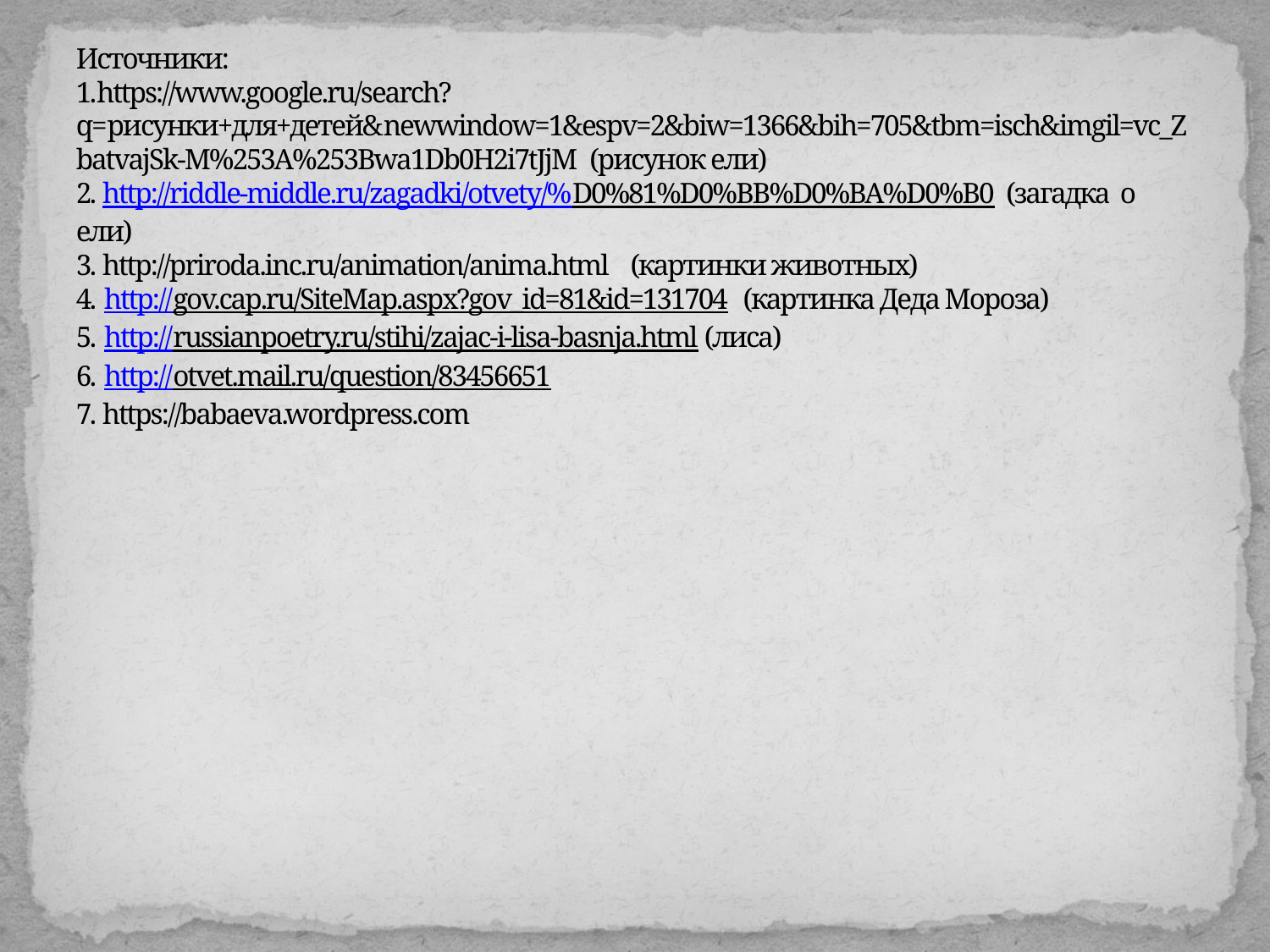

# Источники: 1.https://www.google.ru/search?q=рисунки+для+детей&newwindow=1&espv=2&biw=1366&bih=705&tbm=isch&imgil=vc_ZbatvajSk-M%253A%253Bwa1Db0H2i7tJjM  (рисунок ели) 2. http://riddle-middle.ru/zagadki/otvety/%D0%81%D0%BB%D0%BA%D0%B0  (загадка  о ели) 3. http://priroda.inc.ru/animation/anima.html   (картинки животных) 4. http://gov.cap.ru/SiteMap.aspx?gov_id=81&id=131704  (картинка Деда Мороза) 5. http://russianpoetry.ru/stihi/zajac-i-lisa-basnja.html (лиса) 6. http://otvet.mail.ru/question/83456651 7. https://babaeva.wordpress.com